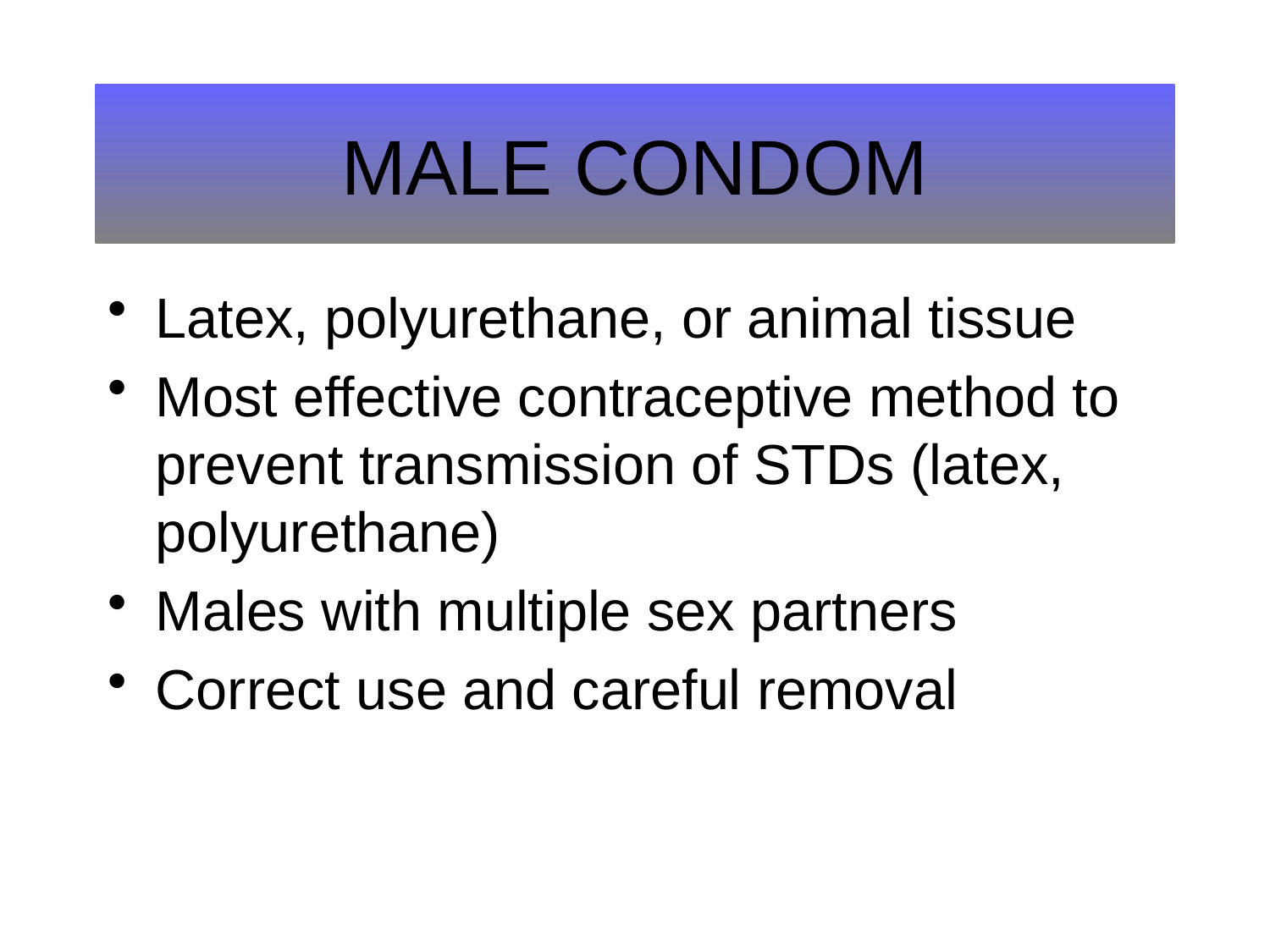

# MALE CONDOM
Latex, polyurethane, or animal tissue
Most effective contraceptive method to prevent transmission of STDs (latex, polyurethane)
Males with multiple sex partners
Correct use and careful removal